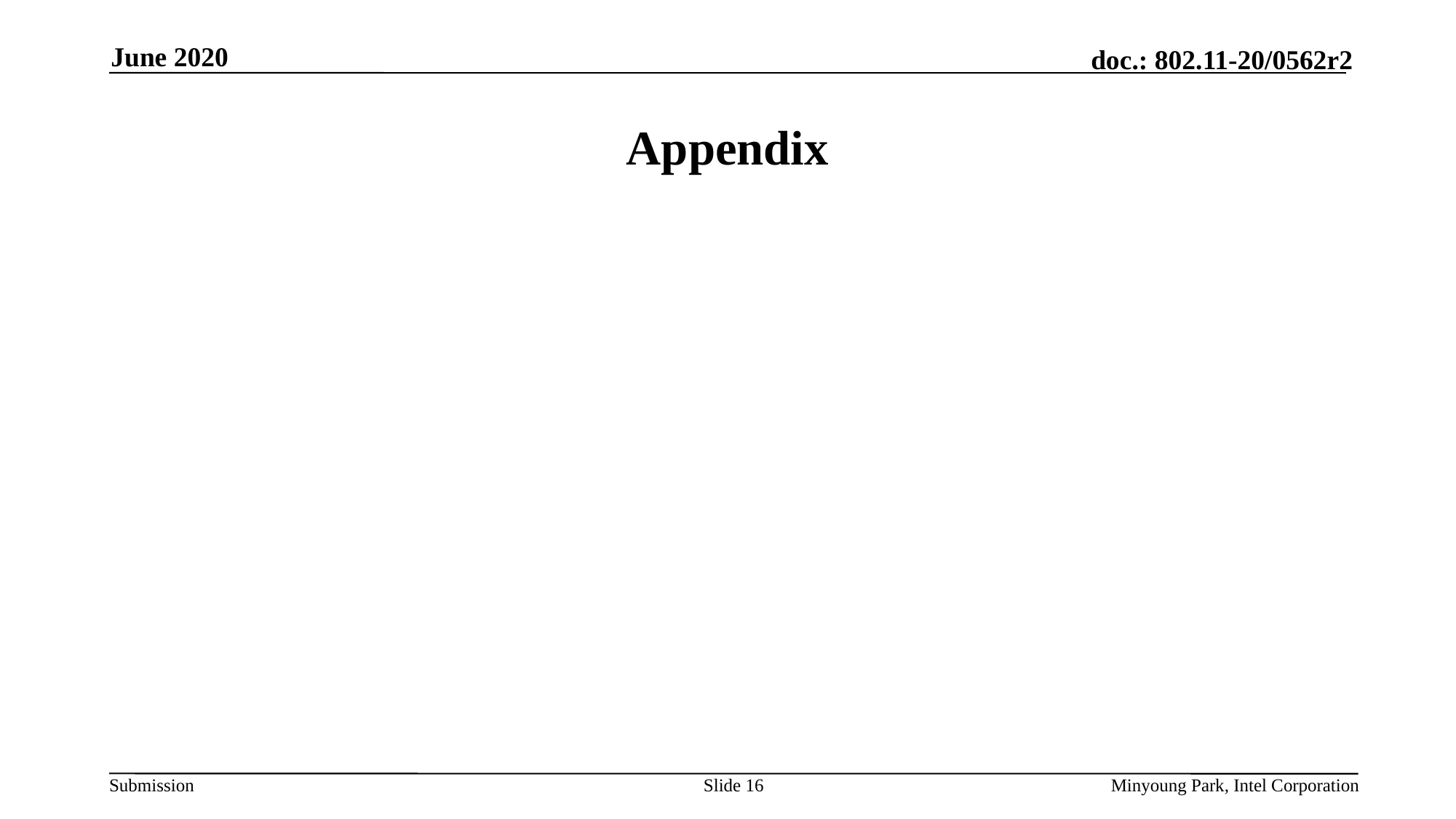

June 2020
# Appendix
Slide 16
Minyoung Park, Intel Corporation